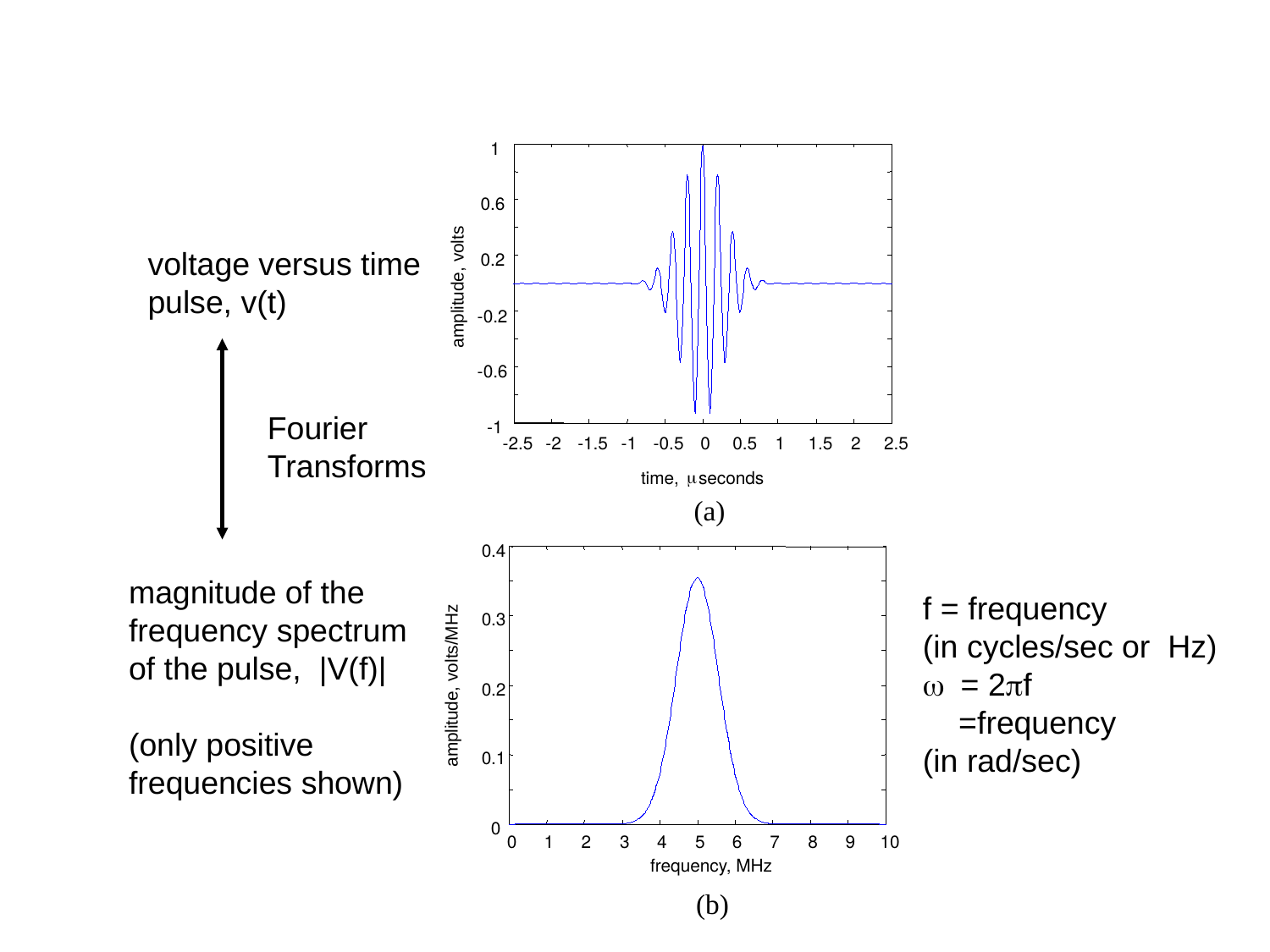

1

0.6

0.2

amplitude, volts

-0.2

-0.6

-1

-2.5
-2
-1.5
-1
-0.5
0
0.5
1
1.5
2
2.5
μ
time,
 seconds
(a)
0.4

0.3

amplitude, volts/MHz
0.2

0.1

0

0
1
2
3
4
5
6
7
8
9
10
frequency, MHz
(b)
voltage versus time pulse, v(t)

Fourier
Transforms
magnitude of the frequency spectrum of the pulse,  |V(f)|

(only positive frequencies shown)
f = frequency
(in cycles/sec or  Hz)
ω = 2πf
    =frequency
(in rad/sec)